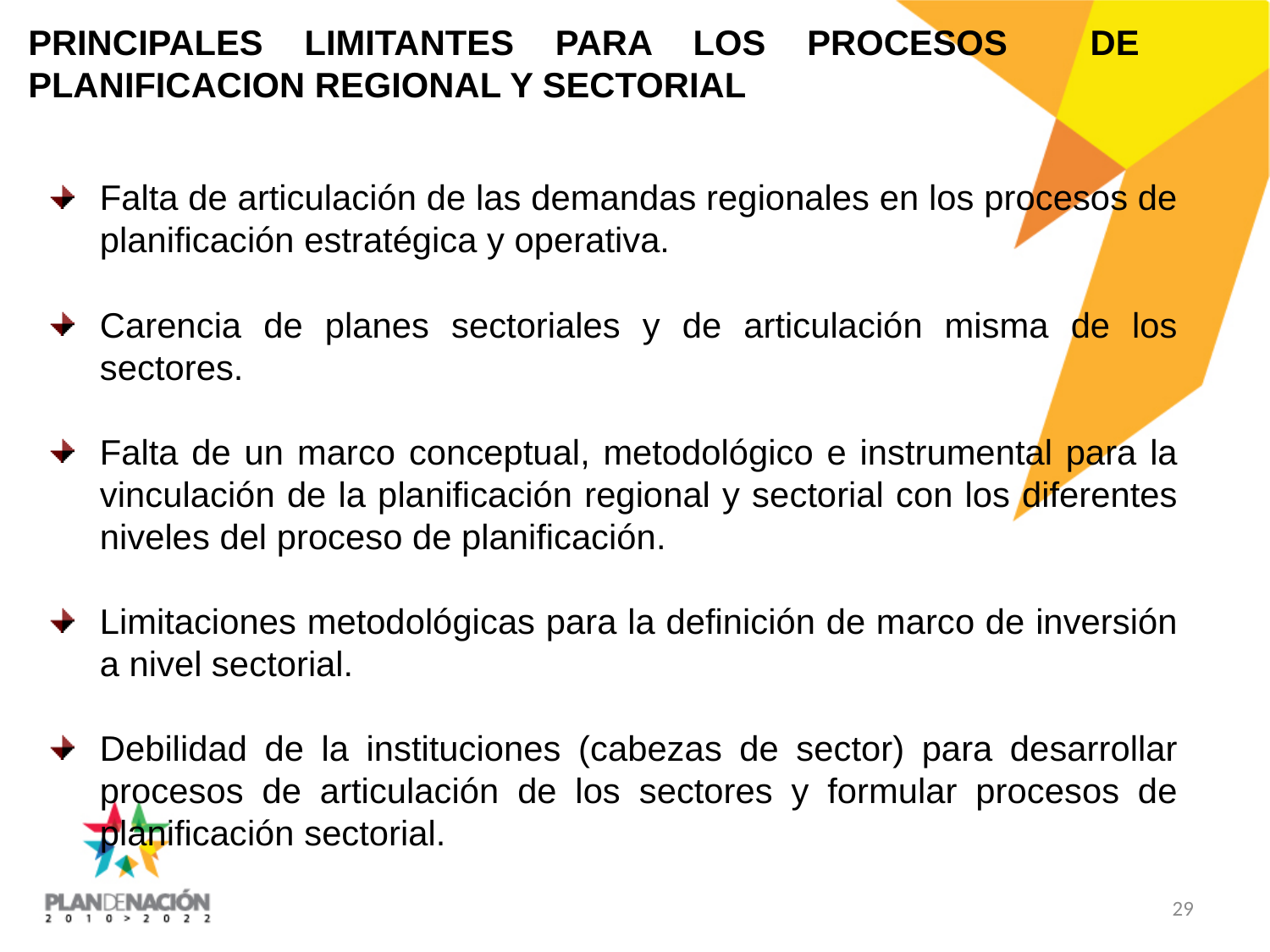

PRINCIPALES LIMITANTES PARA LOS PROCESOS  DE PLANIFICACION REGIONAL Y SECTORIAL
Falta de articulación de las demandas regionales en los procesos de planificación estratégica y operativa.

Carencia de planes sectoriales y de articulación misma de los sectores.

Falta de un marco conceptual, metodológico e instrumental para la vinculación de la planificación regional y sectorial con los diferentes niveles del proceso de planificación.

Limitaciones metodológicas para la definición de marco de inversión a nivel sectorial.

Debilidad de la instituciones (cabezas de sector) para desarrollar procesos de articulación de los sectores y formular procesos de planificación sectorial.
29